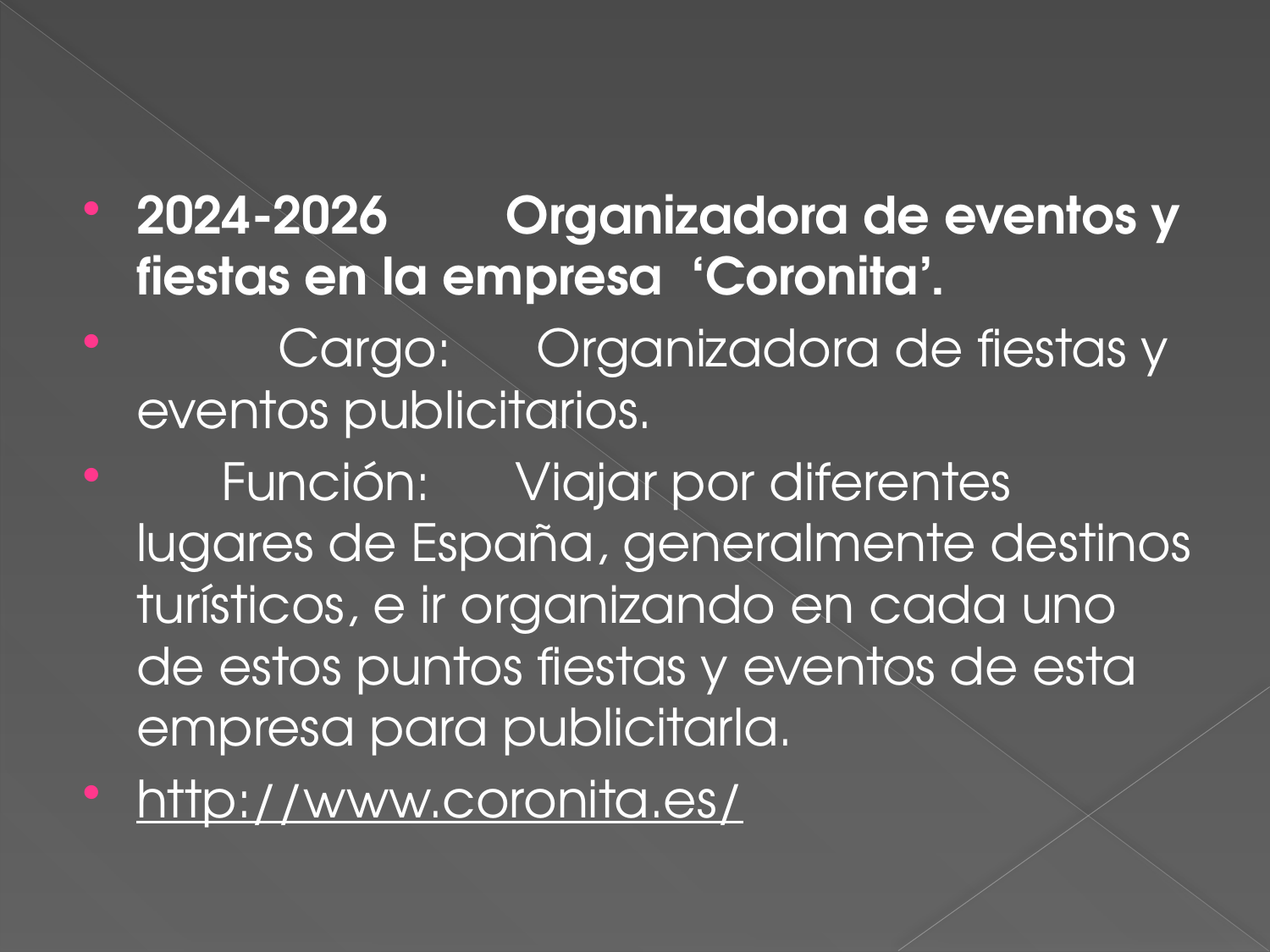

#
2024-2026	Organizadora de eventos y fiestas en la empresa  ‘Coronita’.
          Cargo:      Organizadora de fiestas y eventos publicitarios.
      Función:      Viajar por diferentes lugares de España, generalmente destinos turísticos, e ir organizando en cada uno de estos puntos fiestas y eventos de esta empresa para publicitarla.
http://www.coronita.es/